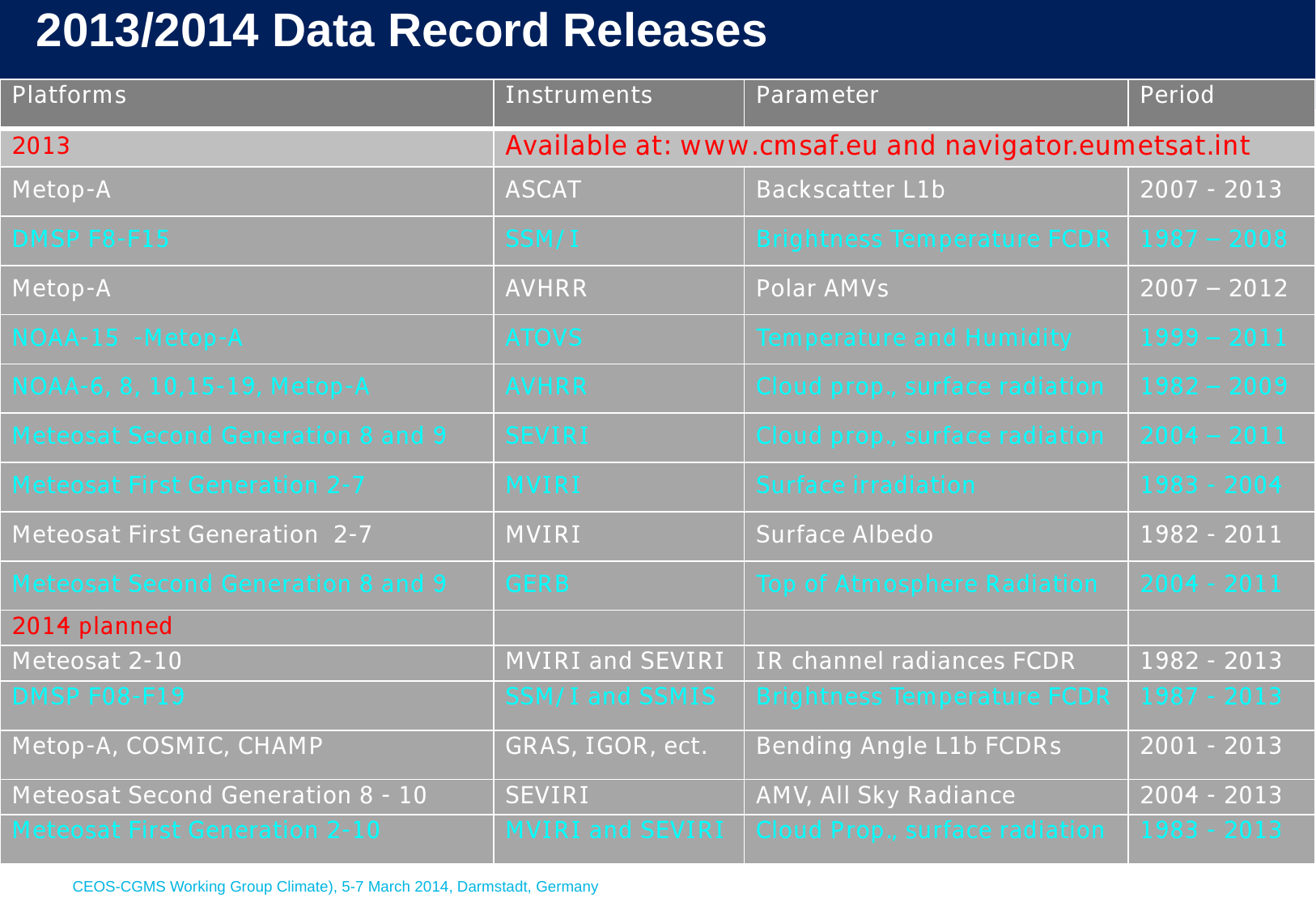

# 2013/2014 Data Record Releases
| Platforms | Instruments | Parameter | Period |
| --- | --- | --- | --- |
| 2013 | Available at: www.cmsaf.eu and navigator.eumetsat.int |  |  |
| Metop-A | ASCAT | Backscatter L1b | 2007 - 2013 |
| DMSP F8-F15 | SSM/I | Brightness Temperature FCDR | 1987 – 2008 |
| Metop-A | AVHRR | Polar AMVs | 2007 – 2012 |
| NOAA-15 -Metop-A | ATOVS | Temperature and Humidity | 1999 – 2011 |
| NOAA-6, 8, 10,15-19, Metop-A | AVHRR | Cloud prop., surface radiation | 1982 – 2009 |
| Meteosat Second Generation 8 and 9 | SEVIRI | Cloud prop., surface radiation | 2004 – 2011 |
| Meteosat First Generation 2-7 | MVIRI | Surface irradiation | 1983 - 2004 |
| Meteosat First Generation 2-7 | MVIRI | Surface Albedo | 1982 - 2011 |
| Meteosat Second Generation 8 and 9 | GERB | Top of Atmosphere Radiation | 2004 - 2011 |
| 2014 planned |  |  |  |
| Meteosat 2-10 | MVIRI and SEVIRI | IR channel radiances FCDR | 1982 - 2013 |
| DMSP F08-F19 | SSM/I and SSMIS | Brightness Temperature FCDR | 1987 - 2013 |
| Metop-A, COSMIC, CHAMP | GRAS, IGOR, ect. | Bending Angle L1b FCDRs | 2001 - 2013 |
| Meteosat Second Generation 8 - 10 | SEVIRI | AMV, All Sky Radiance | 2004 - 2013 |
| Meteosat First Generation 2-10 | MVIRI and SEVIRI | Cloud Prop., surface radiation | 1983 - 2013 |